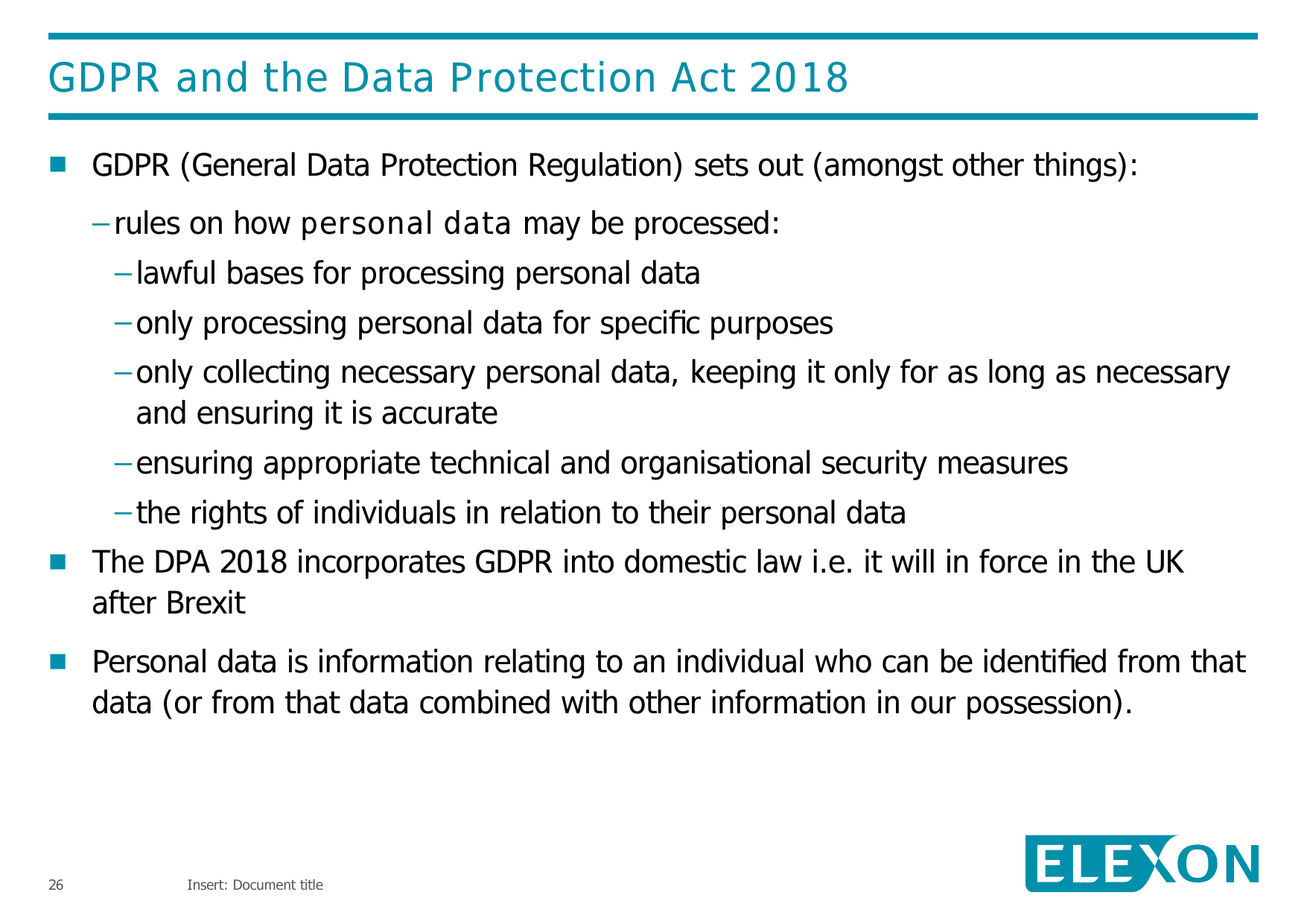

# GDPR and the Data Protection Act 2018
GDPR (General Data Protection Regulation) sets out (amongst other things):
rules on how personal data may be processed:
lawful bases for processing personal data
only processing personal data for specific purposes
only collecting necessary personal data, keeping it only for as long as necessary and ensuring it is accurate
ensuring appropriate technical and organisational security measures
the rights of individuals in relation to their personal data
The DPA 2018 incorporates GDPR into domestic law i.e. it will in force in the UK after Brexit
Personal data is information relating to an individual who can be identified from that data (or from that data combined with other information in our possession).

Insert: Document title
26